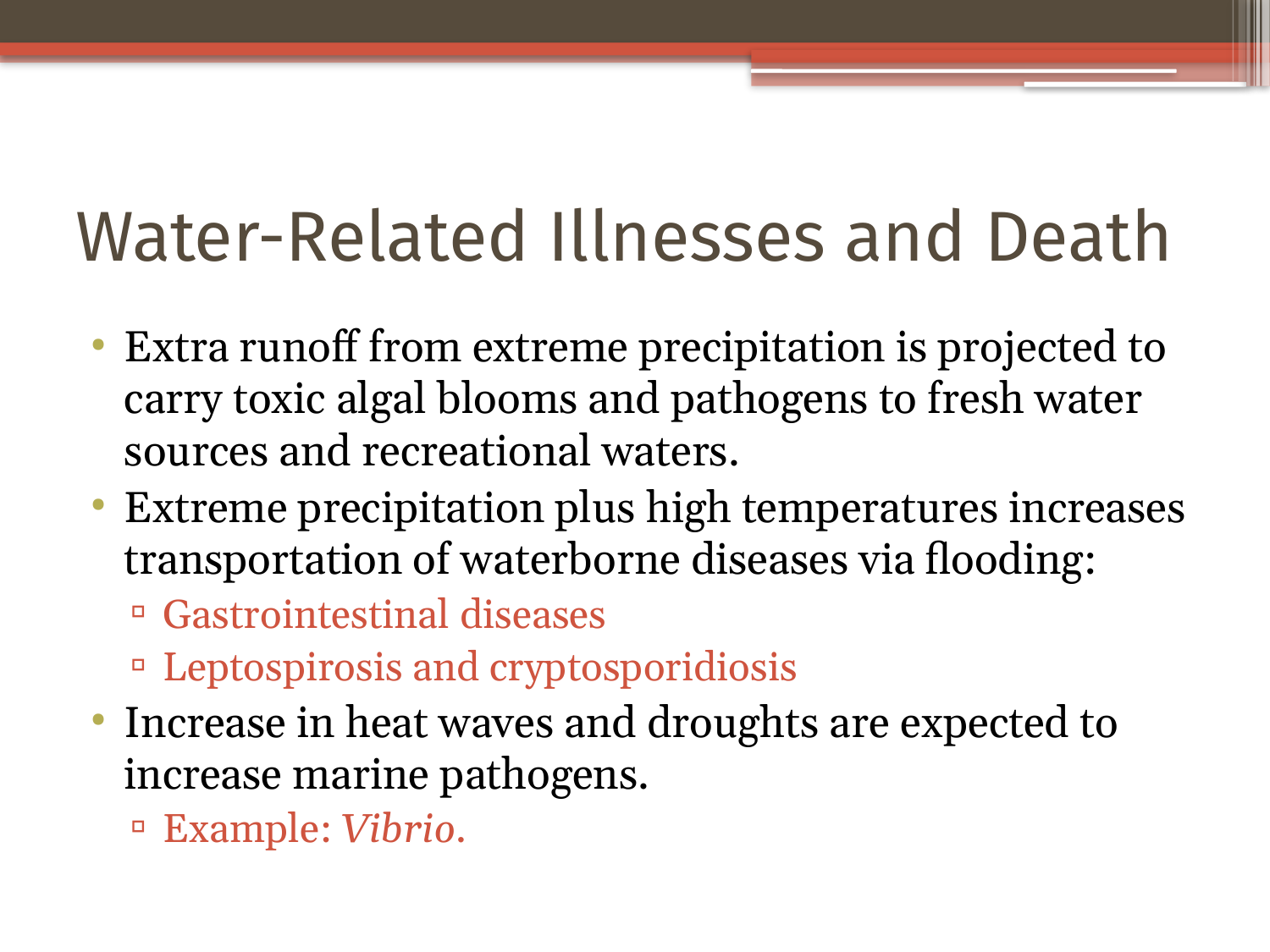

# Water-Related Illnesses and Death
Extra runoff from extreme precipitation is projected to carry toxic algal blooms and pathogens to fresh water sources and recreational waters.
Extreme precipitation plus high temperatures increases transportation of waterborne diseases via flooding:
Gastrointestinal diseases
Leptospirosis and cryptosporidiosis
Increase in heat waves and droughts are expected to increase marine pathogens.
Example: Vibrio.